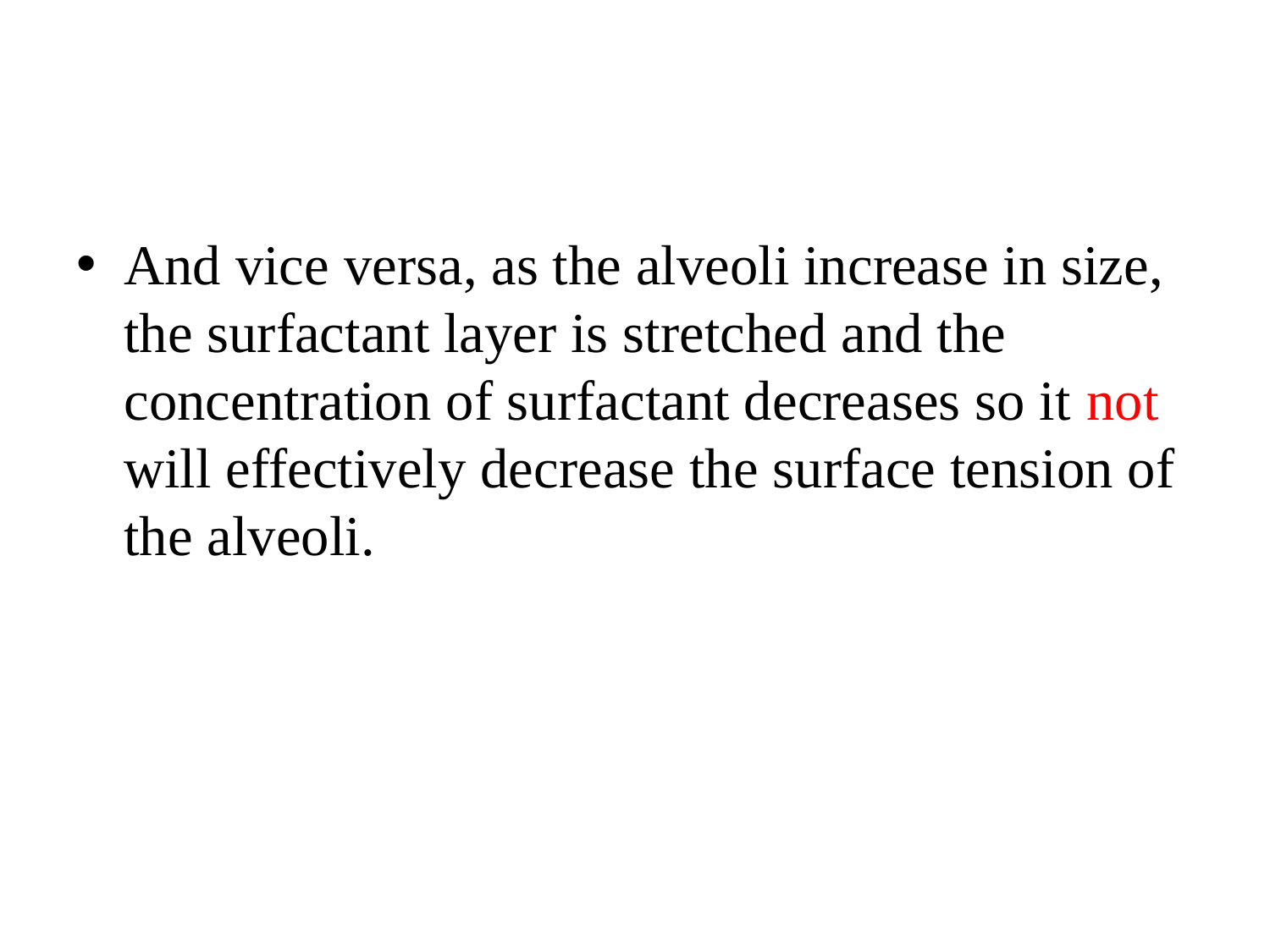

#
And vice versa, as the alveoli increase in size, the surfactant layer is stretched and the concentration of surfactant decreases so it not will effectively decrease the surface tension of the alveoli.